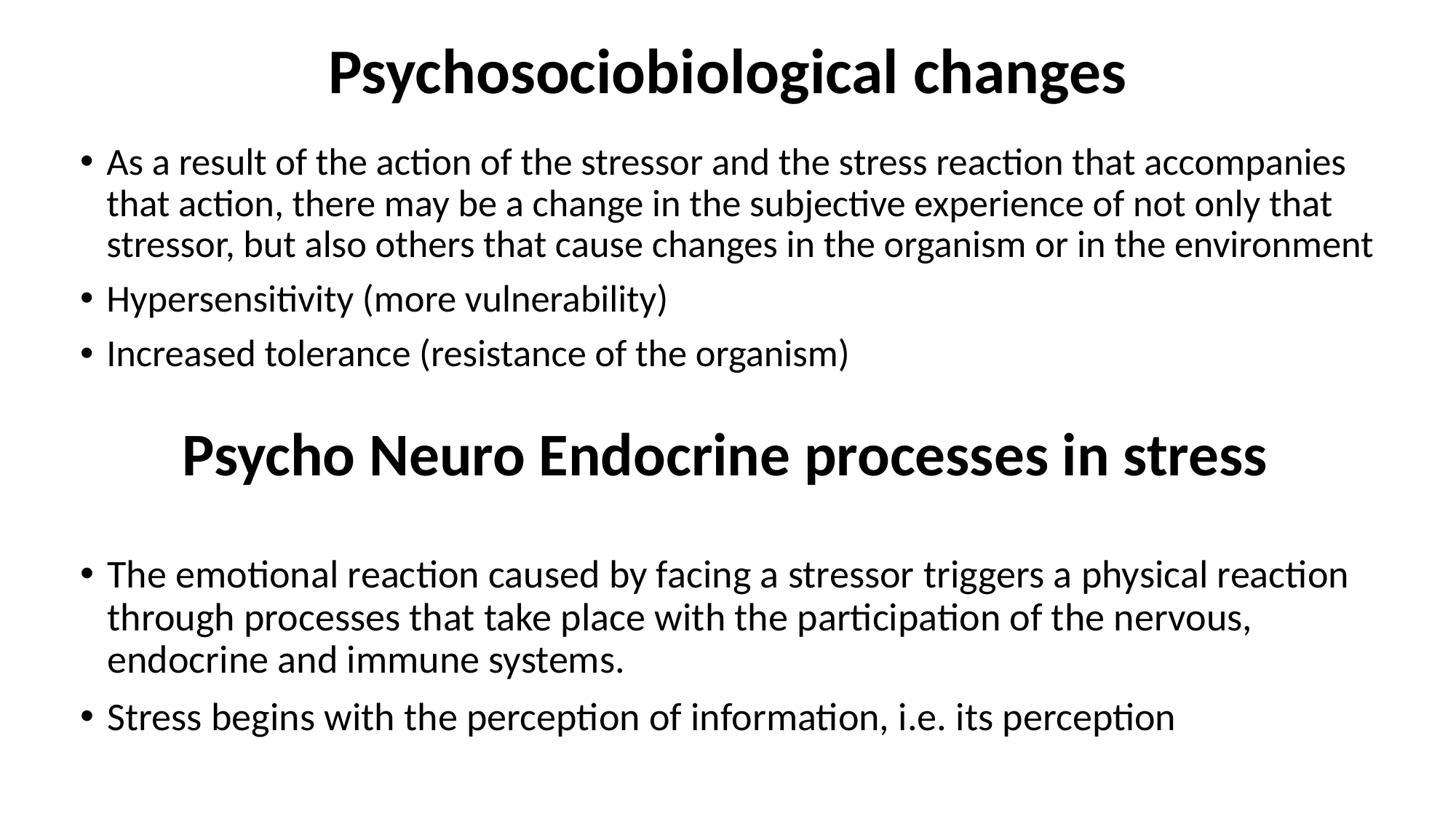

# Psychosociobiological changes
As a result of the action of the stressor and the stress reaction that accompanies that action, there may be a change in the subjective experience of not only that stressor, but also others that cause changes in the organism or in the environment
Hypersensitivity (more vulnerability)
Increased tolerance (resistance of the organism)

Psycho Neuro Endocrine processes in stress

The emotional reaction caused by facing a stressor triggers a physical reaction through processes that take place with the participation of the nervous, endocrine and immune systems.
Stress begins with the perception of information, i.e. its perception